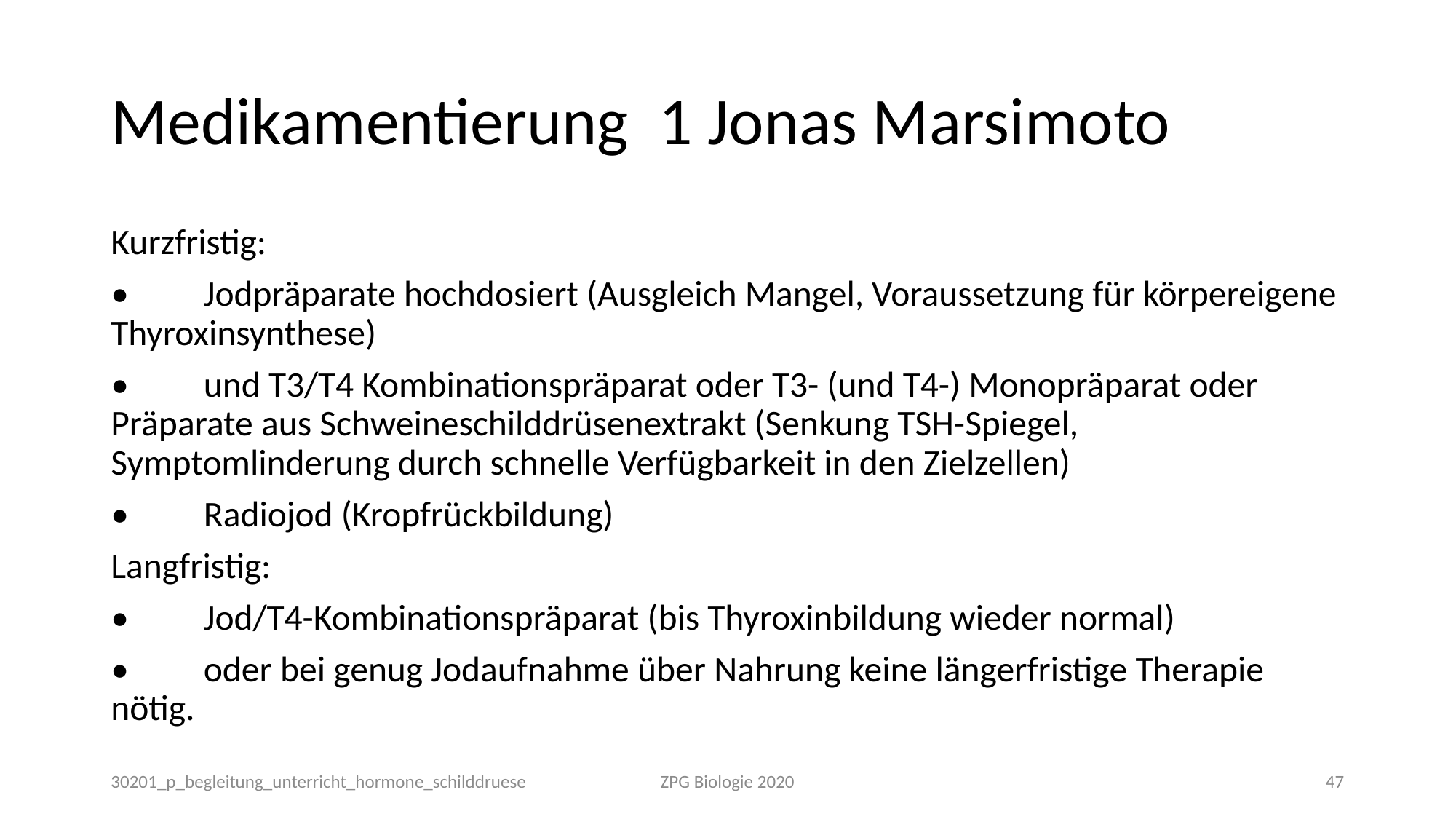

# Medikamentierung  1 Jonas Marsimoto
Kurzfristig:
•	Jodpräparate hochdosiert (Ausgleich Mangel, Voraussetzung für körpereigene Thyroxinsynthese)
•	und T3/T4 Kombinationspräparat oder T3- (und T4-) Monopräparat oder Präparate aus Schweineschilddrüsenextrakt (Senkung TSH-Spiegel, Symptomlinderung durch schnelle Verfügbarkeit in den Zielzellen)
•	Radiojod (Kropfrückbildung)
Langfristig:
•	Jod/T4-Kombinationspräparat (bis Thyroxinbildung wieder normal)
•	oder bei genug Jodaufnahme über Nahrung keine längerfristige Therapie nötig.

30201_p_begleitung_unterricht_hormone_schilddruese
ZPG Biologie 2020
47